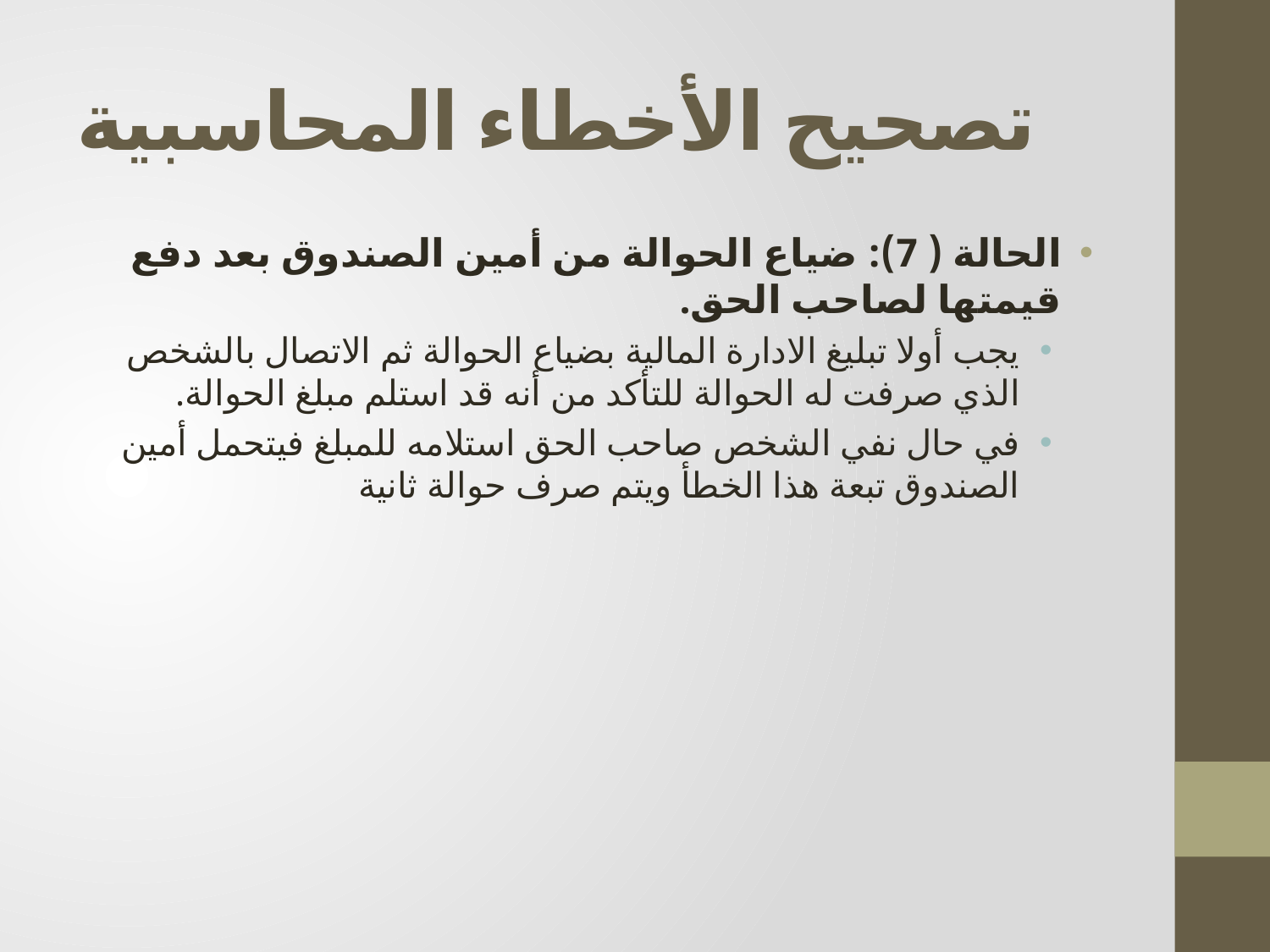

# تصحيح الأخطاء المحاسبية
الحالة ( 7): ضياع الحوالة من أمين الصندوق بعد دفع قيمتها لصاحب الحق.
يجب أولا تبليغ الادارة المالية بضياع الحوالة ثم الاتصال بالشخص الذي صرفت له الحوالة للتأكد من أنه قد استلم مبلغ الحوالة.
في حال نفي الشخص صاحب الحق استلامه للمبلغ فيتحمل أمين الصندوق تبعة هذا الخطأ ويتم صرف حوالة ثانية